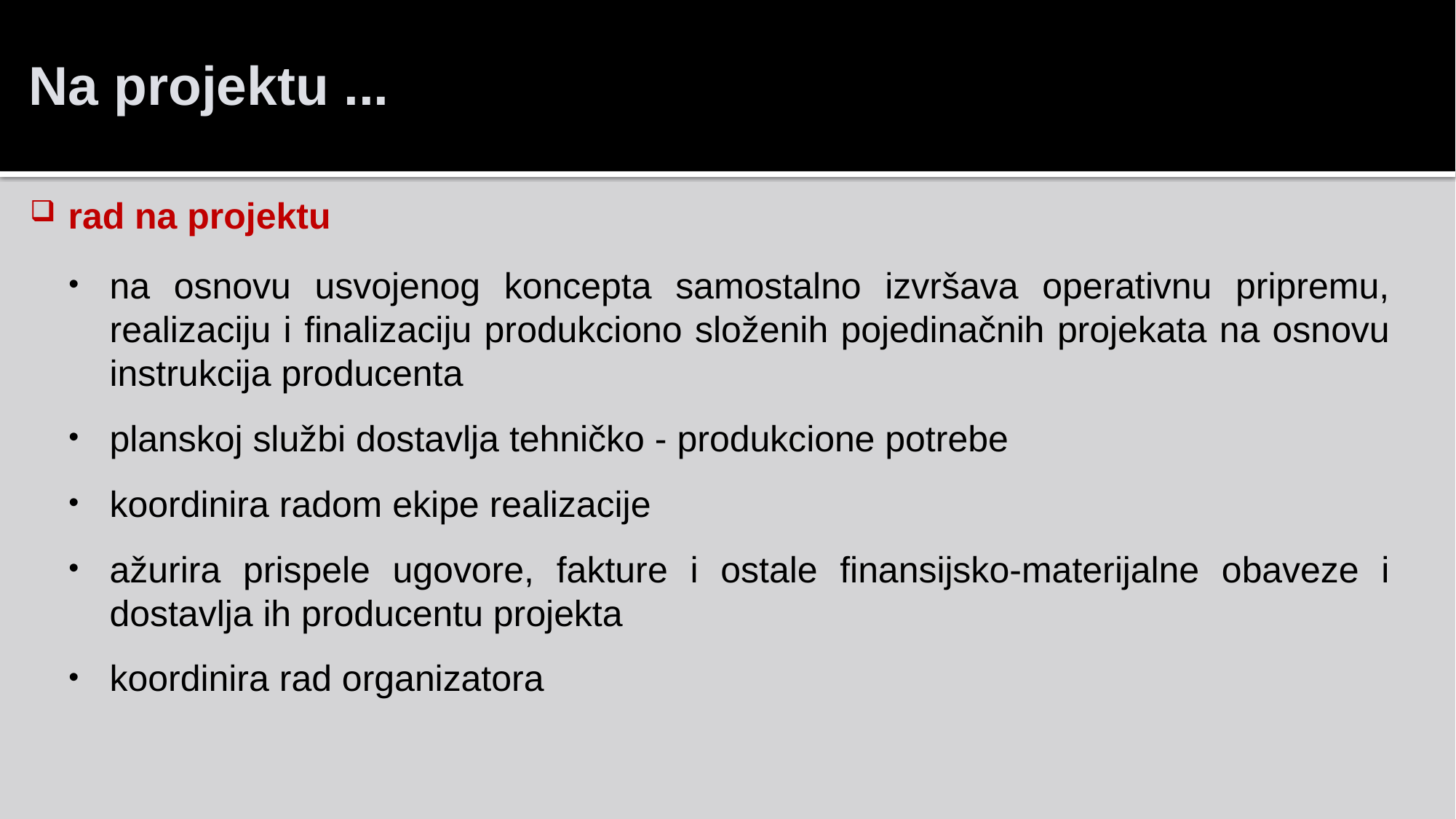

Na projektu ...
rad na projektu

na osnovu usvojenog koncepta samostalno izvršava operativnu pripremu, realizaciju i finalizaciju produkciono složenih pojedinačnih projekata na osnovu instrukcija producenta

planskoj službi dostavlja tehničko - produkcione potrebe

koordinira radom ekipe realizacije

ažurira prispele ugovore, fakture i ostale finansijsko-materijalne obaveze i dostavlja ih producentu projekta

koordinira rad organizatora